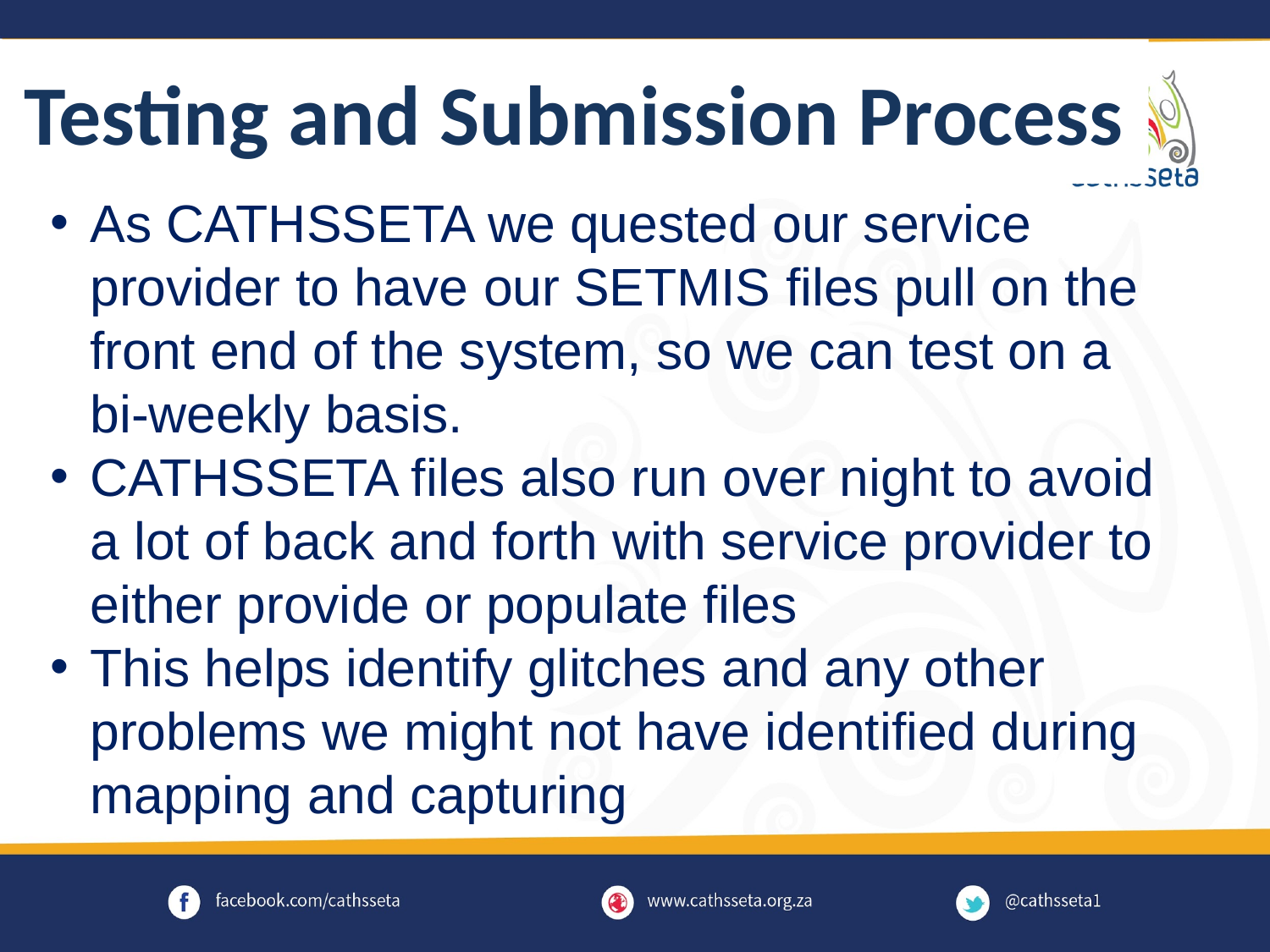

Testing and Submission Process
As CATHSSETA we quested our service provider to have our SETMIS files pull on the front end of the system, so we can test on a bi-weekly basis.
CATHSSETA files also run over night to avoid a lot of back and forth with service provider to either provide or populate files
This helps identify glitches and any other problems we might not have identified during mapping and capturing